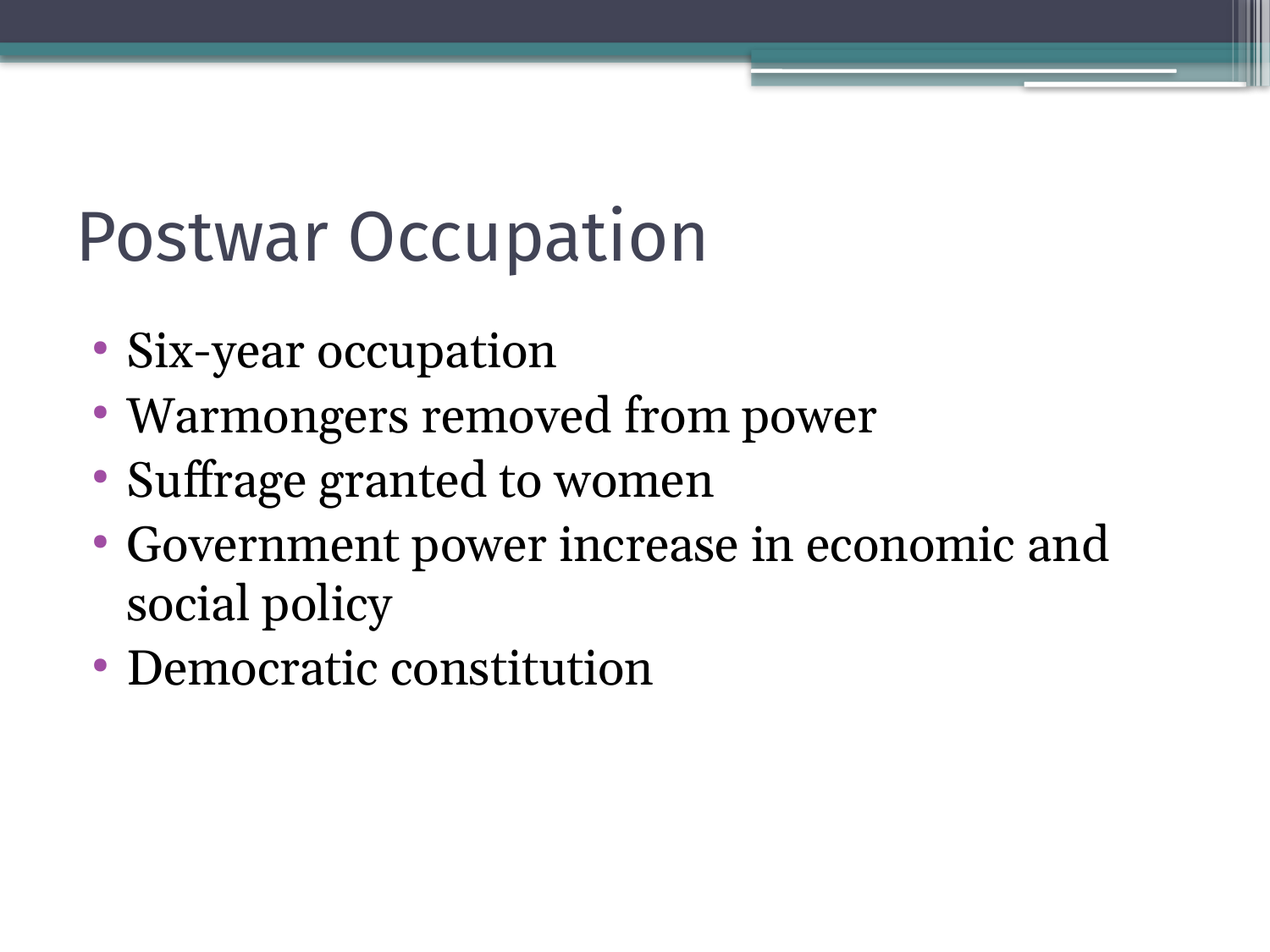

# Postwar Occupation
Six-year occupation
Warmongers removed from power
Suffrage granted to women
Government power increase in economic and social policy
Democratic constitution